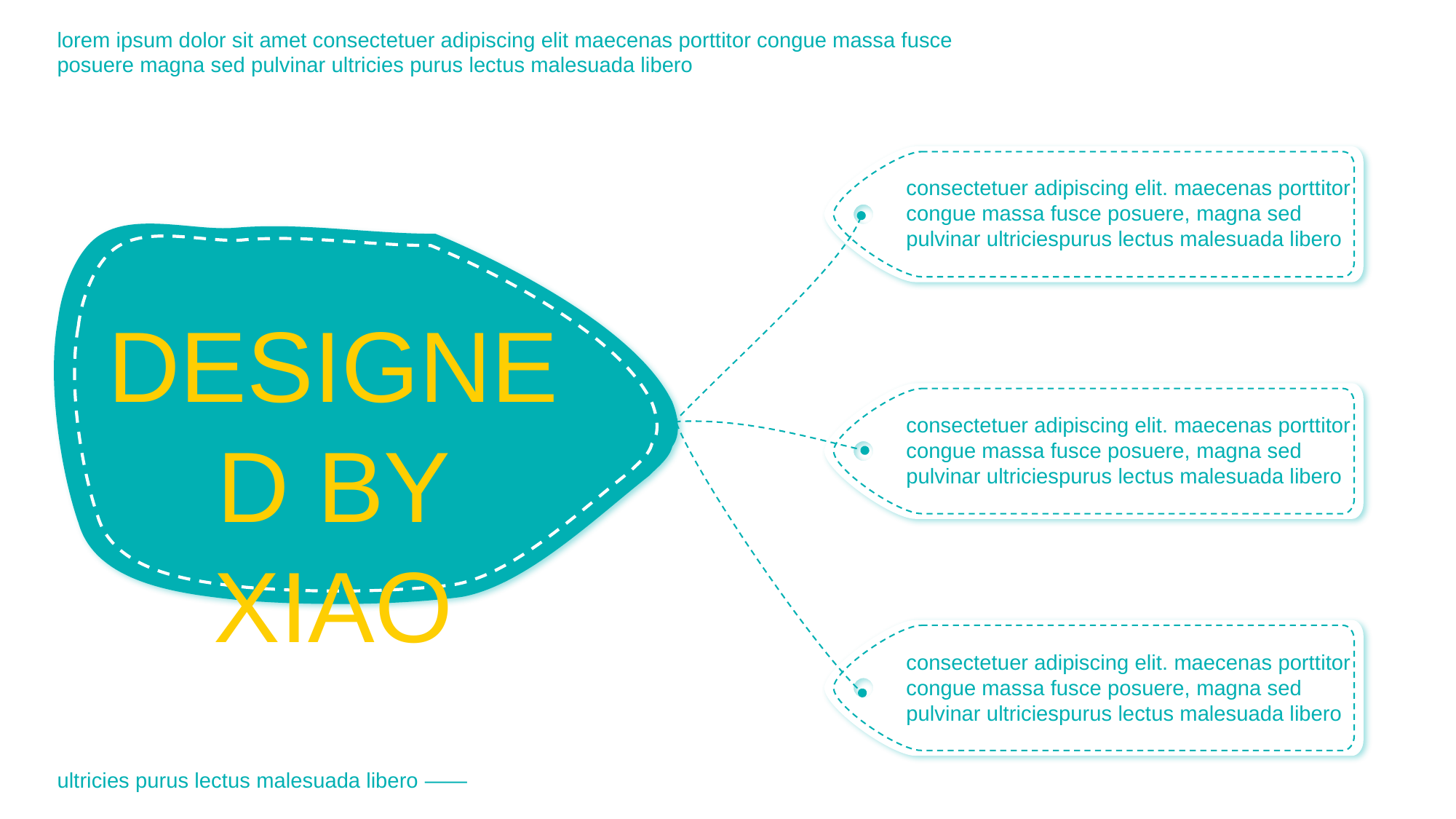

lorem ipsum dolor sit amet consectetuer adipiscing elit maecenas porttitor congue massa fusce posuere magna sed pulvinar ultricies purus lectus malesuada libero

consectetuer adipiscing elit. maecenas porttitor congue massa fusce posuere, magna sed pulvinar ultriciespurus lectus malesuada libero

DESIGNED BY XIAO

consectetuer adipiscing elit. maecenas porttitor congue massa fusce posuere, magna sed pulvinar ultriciespurus lectus malesuada libero

consectetuer adipiscing elit. maecenas porttitor congue massa fusce posuere, magna sed pulvinar ultriciespurus lectus malesuada libero
ultricies purus lectus malesuada libero ——